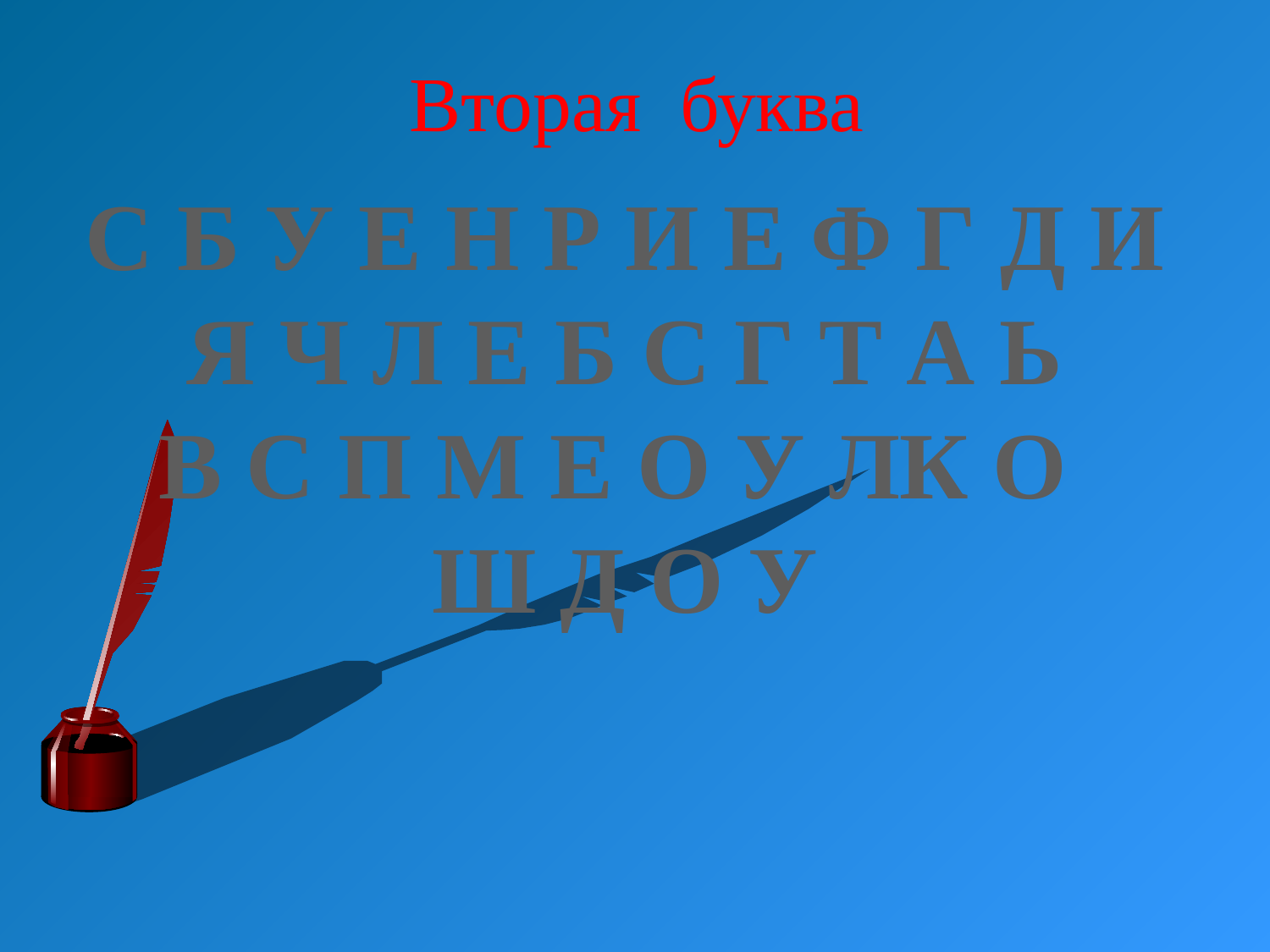

# Вторая  буква
С Б У Е Н Р И Е Ф Г Д И
Я Ч Л Е Б С Г Т А Ь
В С П М Е О У ЛК О
Ш Д О У